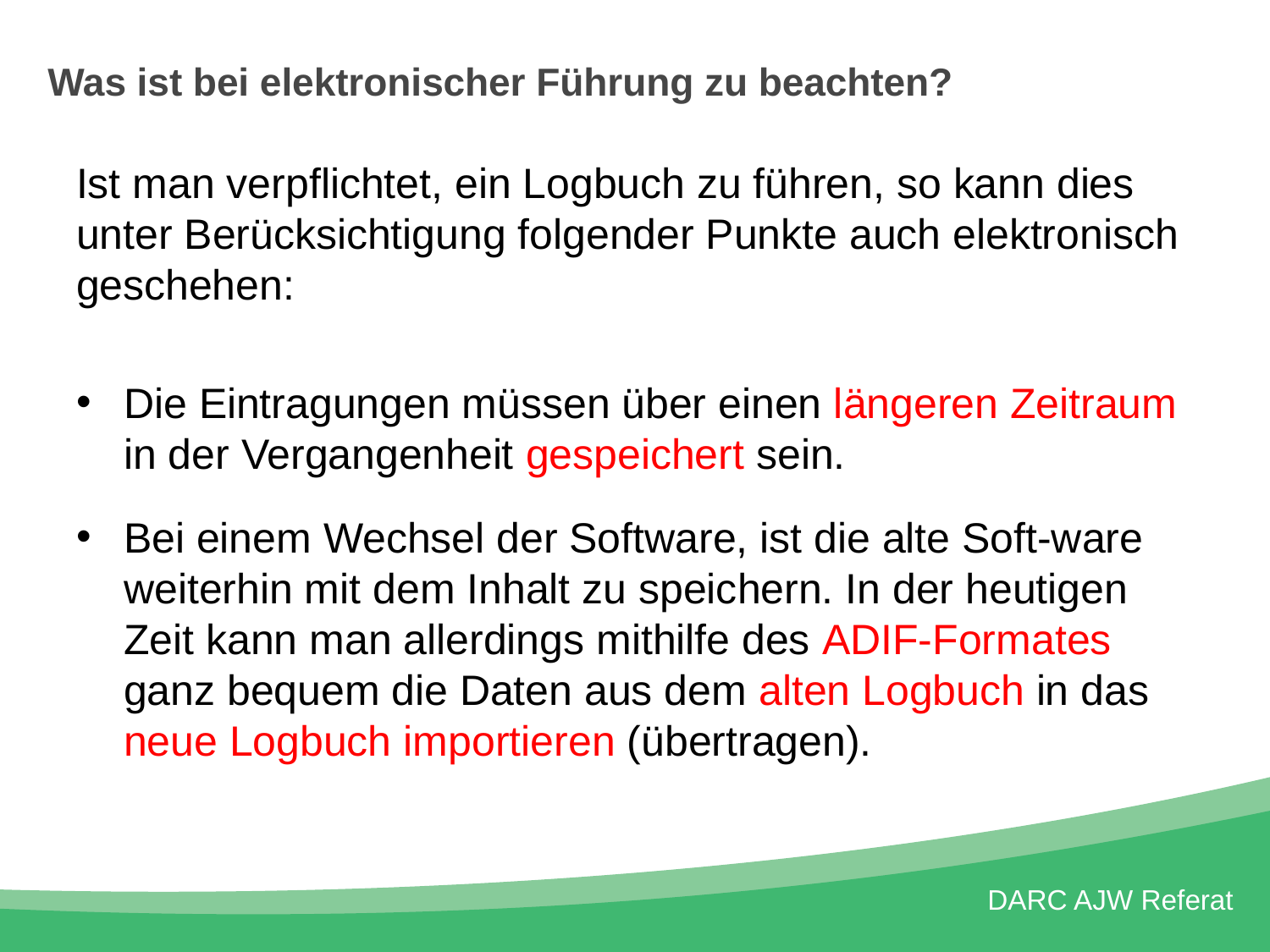

# Was ist bei elektronischer Führung zu beachten?
Ist man verpflichtet, ein Logbuch zu führen, so kann dies unter Berücksichtigung folgender Punkte auch elektronisch geschehen:

Die Eintragungen müssen über einen längeren Zeitraum in der Vergangenheit gespeichert sein.

Bei einem Wechsel der Software, ist die alte Soft-ware weiterhin mit dem Inhalt zu speichern. In der heutigen Zeit kann man allerdings mithilfe des ADIF-Formates ganz bequem die Daten aus dem alten Logbuch in das neue Logbuch importieren (übertragen).